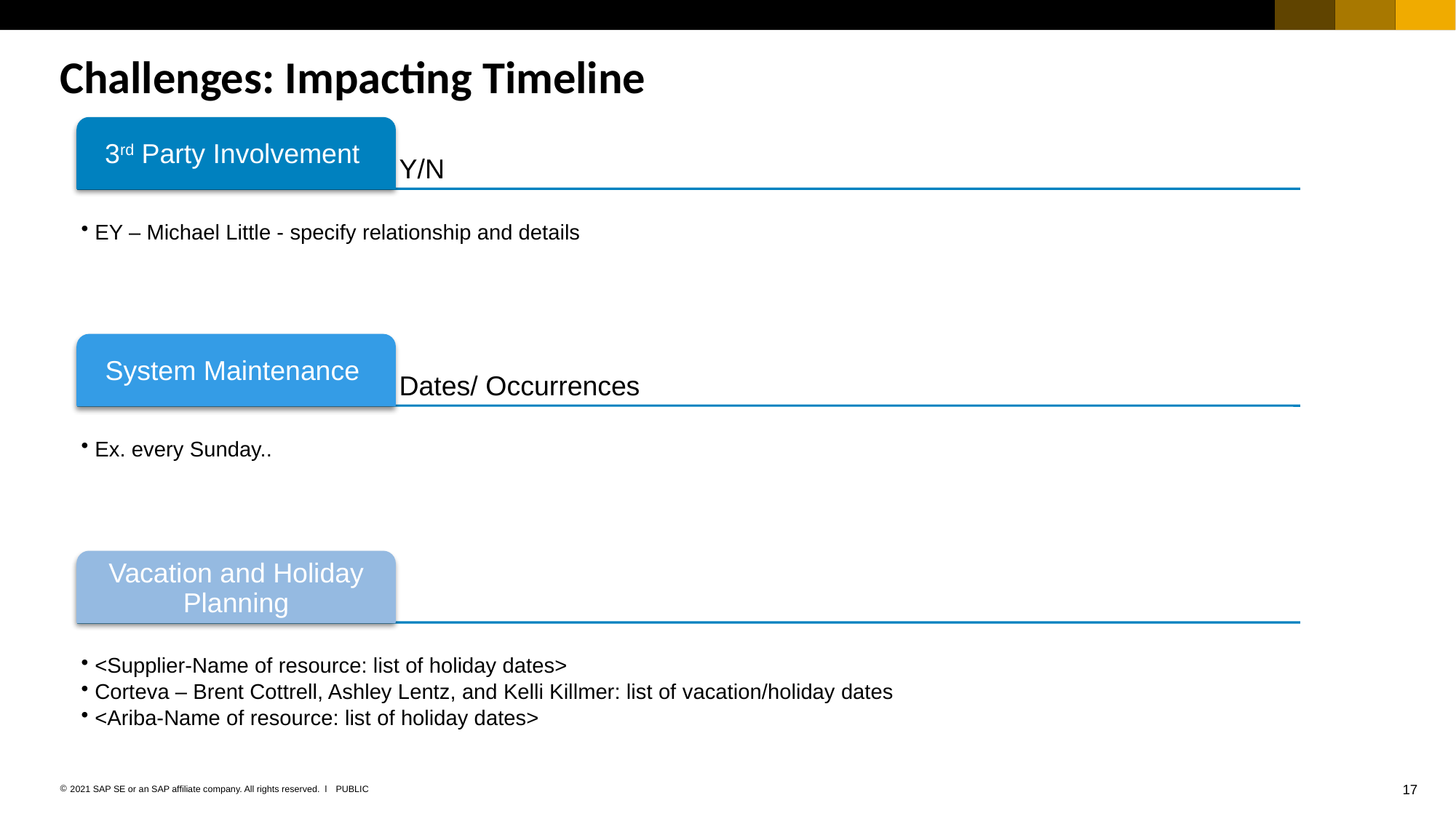

# Challenges: Impacting Timeline
Y/N
3rd Party Involvement

EY – Michael Little - specify relationship and details
Dates/ Occurrences
System Maintenance

Ex. every Sunday..

Vacation and Holiday Planning

<Supplier-Name of resource: list of holiday dates>
Corteva – Brent Cottrell, Ashley Lentz, and Kelli Killmer: list of vacation/holiday dates
<Ariba-Name of resource: list of holiday dates>